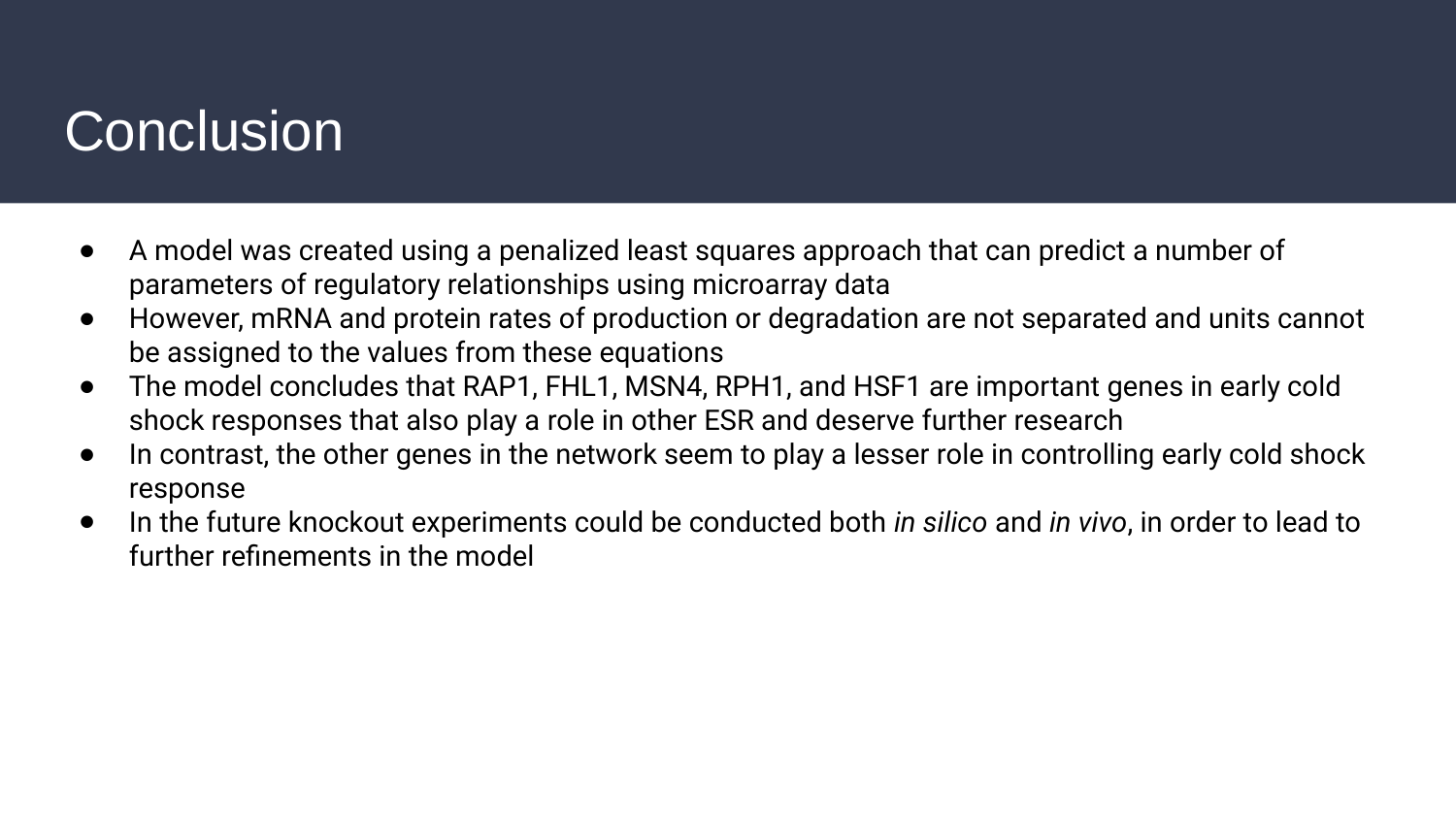

# Conclusion
A model was created using a penalized least squares approach that can predict a number of parameters of regulatory relationships using microarray data
However, mRNA and protein rates of production or degradation are not separated and units cannot be assigned to the values from these equations
The model concludes that RAP1, FHL1, MSN4, RPH1, and HSF1 are important genes in early cold shock responses that also play a role in other ESR and deserve further research
In contrast, the other genes in the network seem to play a lesser role in controlling early cold shock response
In the future knockout experiments could be conducted both in silico and in vivo, in order to lead to further refinements in the model